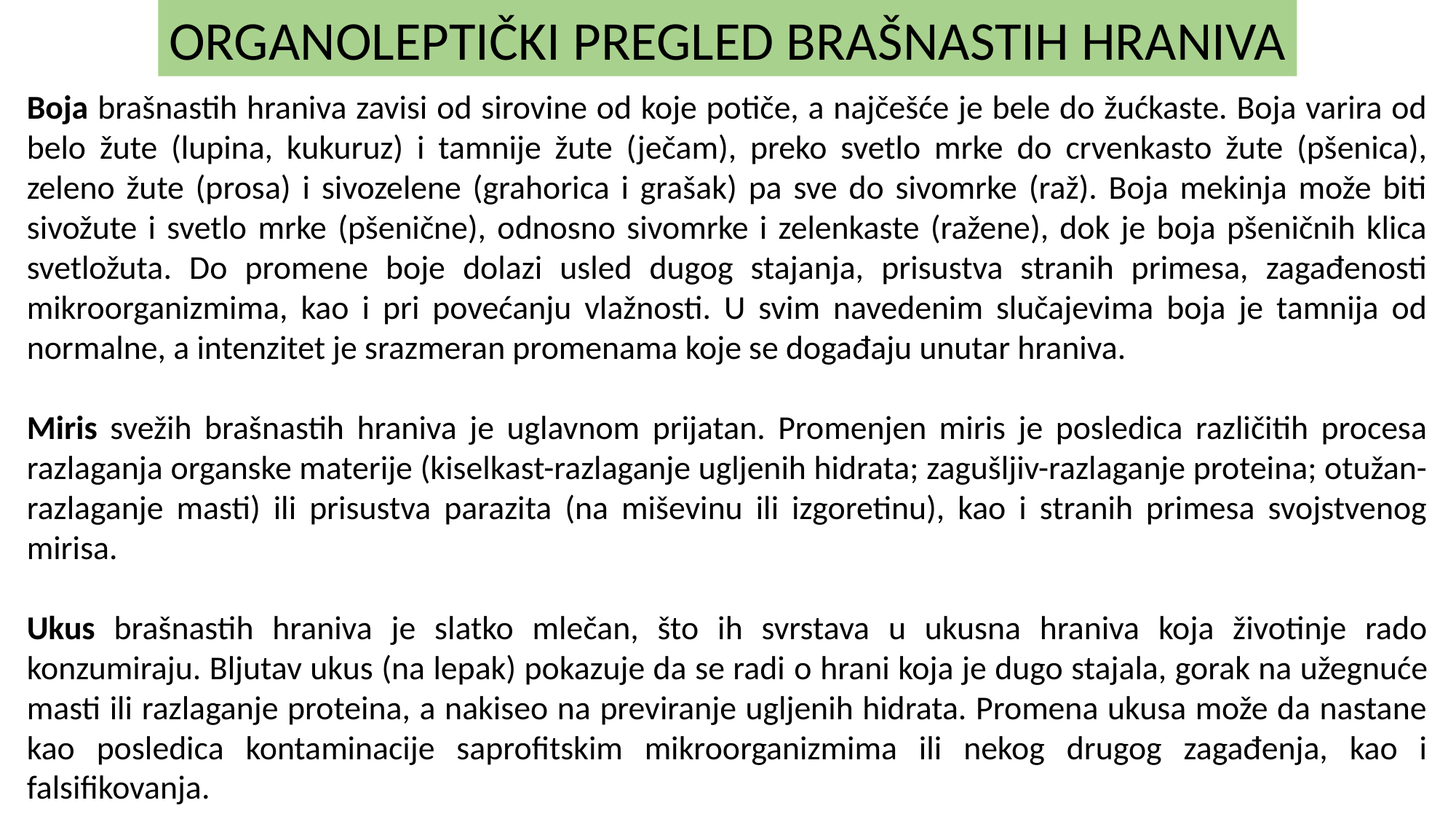

ORGANOLEPTIČKI PREGLED BRAŠNASTIH HRANIVA
Boja brašnastih hraniva zavisi od sirovine od koje potiče, a najčešće je bele do žućkaste. Boja varira od belo žute (lupina, kukuruz) i tamnije žute (ječam), preko svetlo mrke do crvenkasto žute (pšenica), zeleno žute (prosa) i sivozelene (grahorica i grašak) pa sve do sivomrke (raž). Boja mekinja može biti sivožute i svetlo mrke (pšenične), odnosno sivomrke i zelenkaste (ražene), dok je boja pšeničnih klica svetložuta. Do promene boje dolazi usled dugog stajanja, prisustva stranih primesa, zagađenosti mikroorganizmima, kao i pri povećanju vlažnosti. U svim navedenim slučajevima boja je tamnija od normalne, a intenzitet je srazmeran promenama koje se događaju unutar hraniva.

Miris svežih brašnastih hraniva je uglavnom prijatan. Promenjen miris je posledica različitih procesa razlaganja organske materije (kiselkast-razlaganje ugljenih hidrata; zagušljiv-razlaganje proteina; otužan-razlaganje masti) ili prisustva parazita (na miševinu ili izgoretinu), kao i stranih primesa svojstvenog mirisa.

Ukus brašnastih hraniva je slatko mlečan, što ih svrstava u ukusna hraniva koja životinje rado konzumiraju. Bljutav ukus (na lepak) pokazuje da se radi о hrani koja je dugo stajala, gorak na užegnuće masti ili razlaganje proteina, a nakiseo na previranje ugljenih hidrata. Promena ukusa može da nastane kao posledica kontaminacije saprofitskim mikroorganizmima ili nekog drugog zagađenja, kao i falsifikovanja.